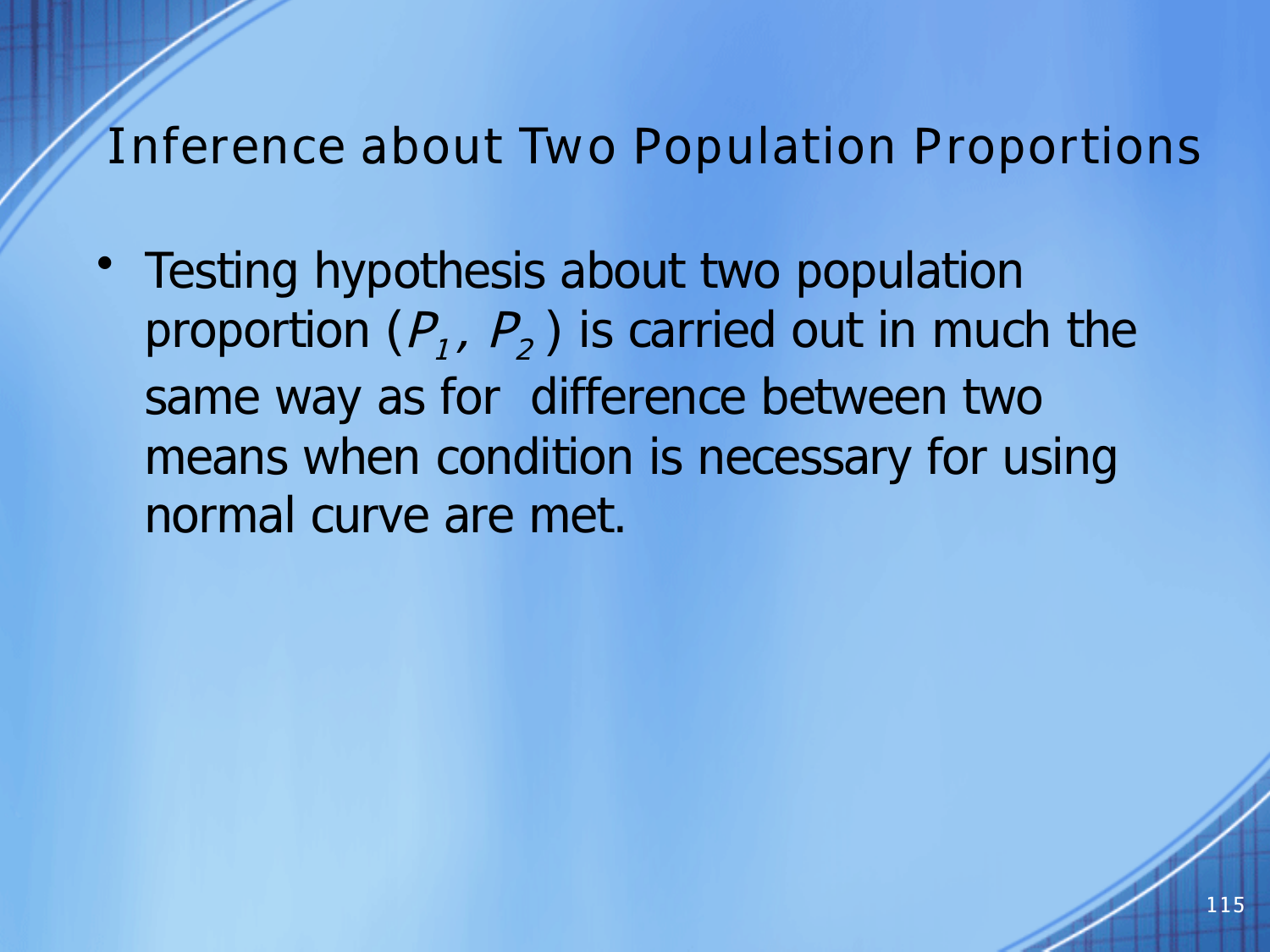

# Inference about Two Population Proportions
Testing hypothesis about two population proportion (P1 , P2 ) is carried out in much the same way as for  difference between two means when condition is necessary for using normal curve are met.

115